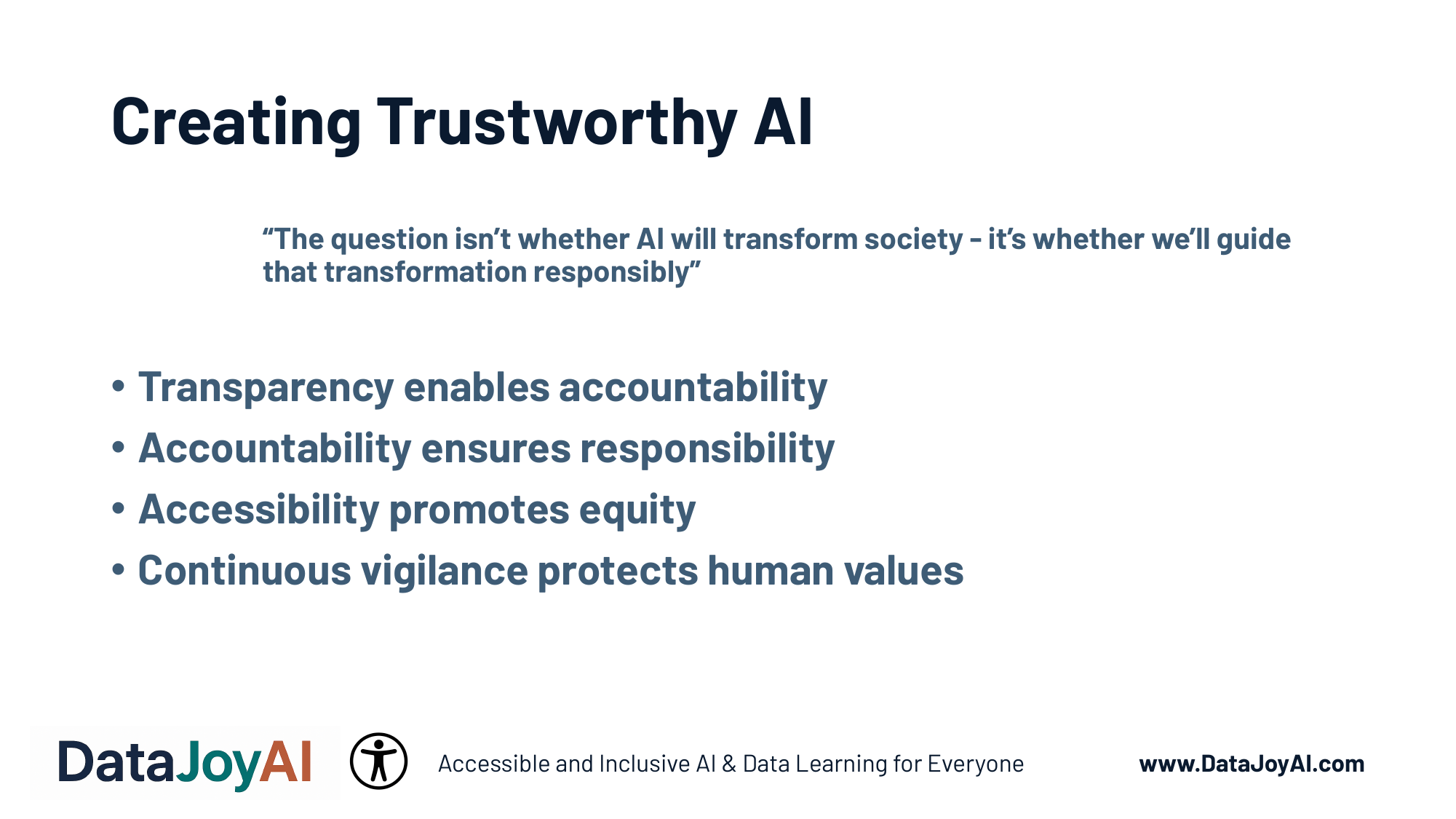

# Creating Trustworthy AI
“The question isn’t whether AI will transform society - it’s whether we’ll guide that transformation responsibly”

Transparency enables accountability
Accountability ensures responsibility
Accessibility promotes equity
Continuous vigilance protects human values